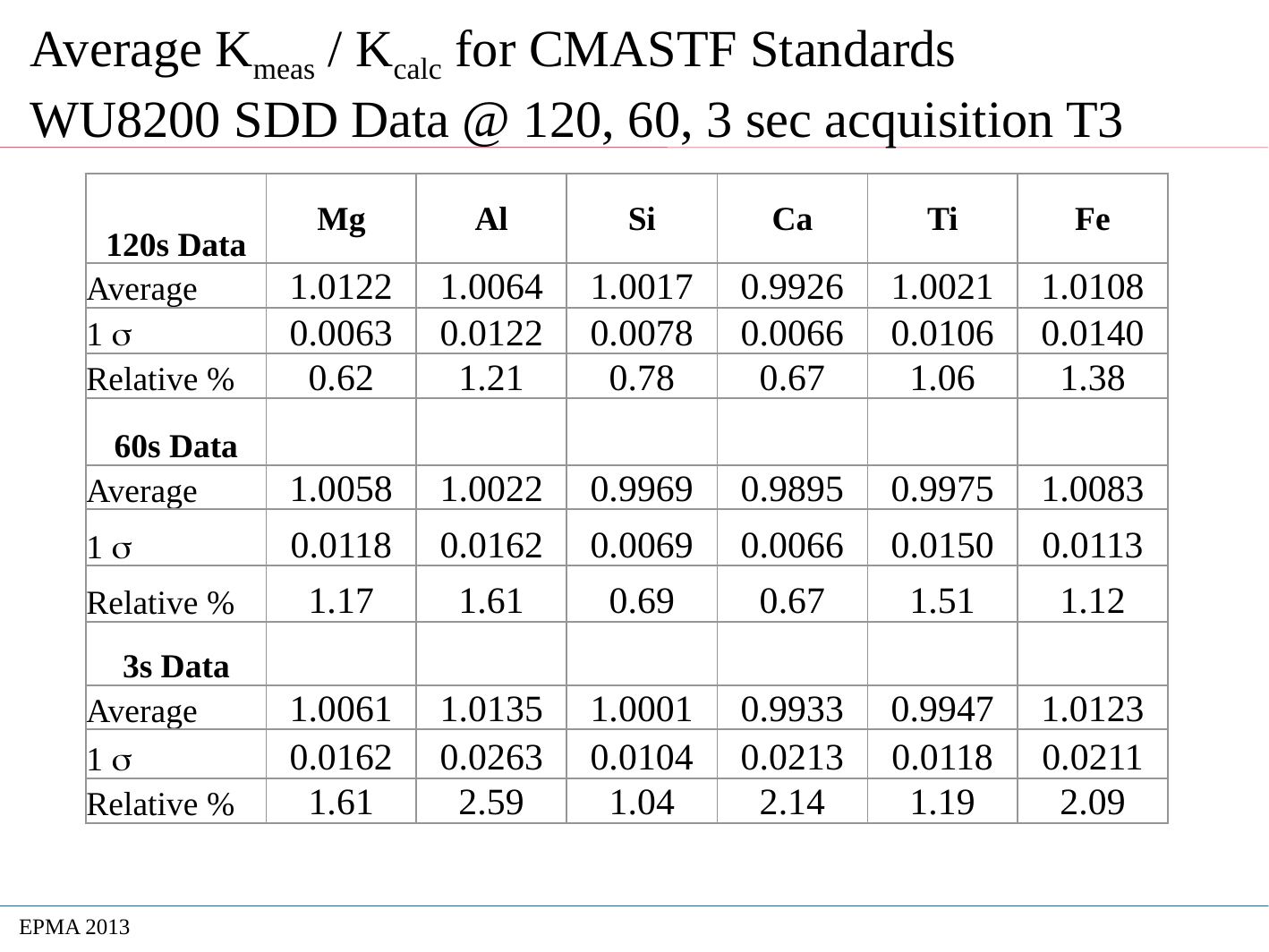

# Average Kmeas / Kcalc for CMASTF Standards WU8200 SDD Data @ 120, 60, 3 sec acquisition T3
| 120s Data | Mg | Al | Si | Ca | Ti | Fe |
| --- | --- | --- | --- | --- | --- | --- |
| Average | 1.0122 | 1.0064 | 1.0017 | 0.9926 | 1.0021 | 1.0108 |
| 1 σ | 0.0063 | 0.0122 | 0.0078 | 0.0066 | 0.0106 | 0.0140 |
| Relative % | 0.62 | 1.21 | 0.78 | 0.67 | 1.06 | 1.38 |
| 60s Data |  |  |  |  |  |  |
| Average | 1.0058 | 1.0022 | 0.9969 | 0.9895 | 0.9975 | 1.0083 |
| 1 σ | 0.0118 | 0.0162 | 0.0069 | 0.0066 | 0.0150 | 0.0113 |
| Relative % | 1.17 | 1.61 | 0.69 | 0.67 | 1.51 | 1.12 |
| 3s Data |  |  |  |  |  |  |
| Average | 1.0061 | 1.0135 | 1.0001 | 0.9933 | 0.9947 | 1.0123 |
| 1 σ | 0.0162 | 0.0263 | 0.0104 | 0.0213 | 0.0118 | 0.0211 |
| Relative % | 1.61 | 2.59 | 1.04 | 2.14 | 1.19 | 2.09 |
EPMA 2013